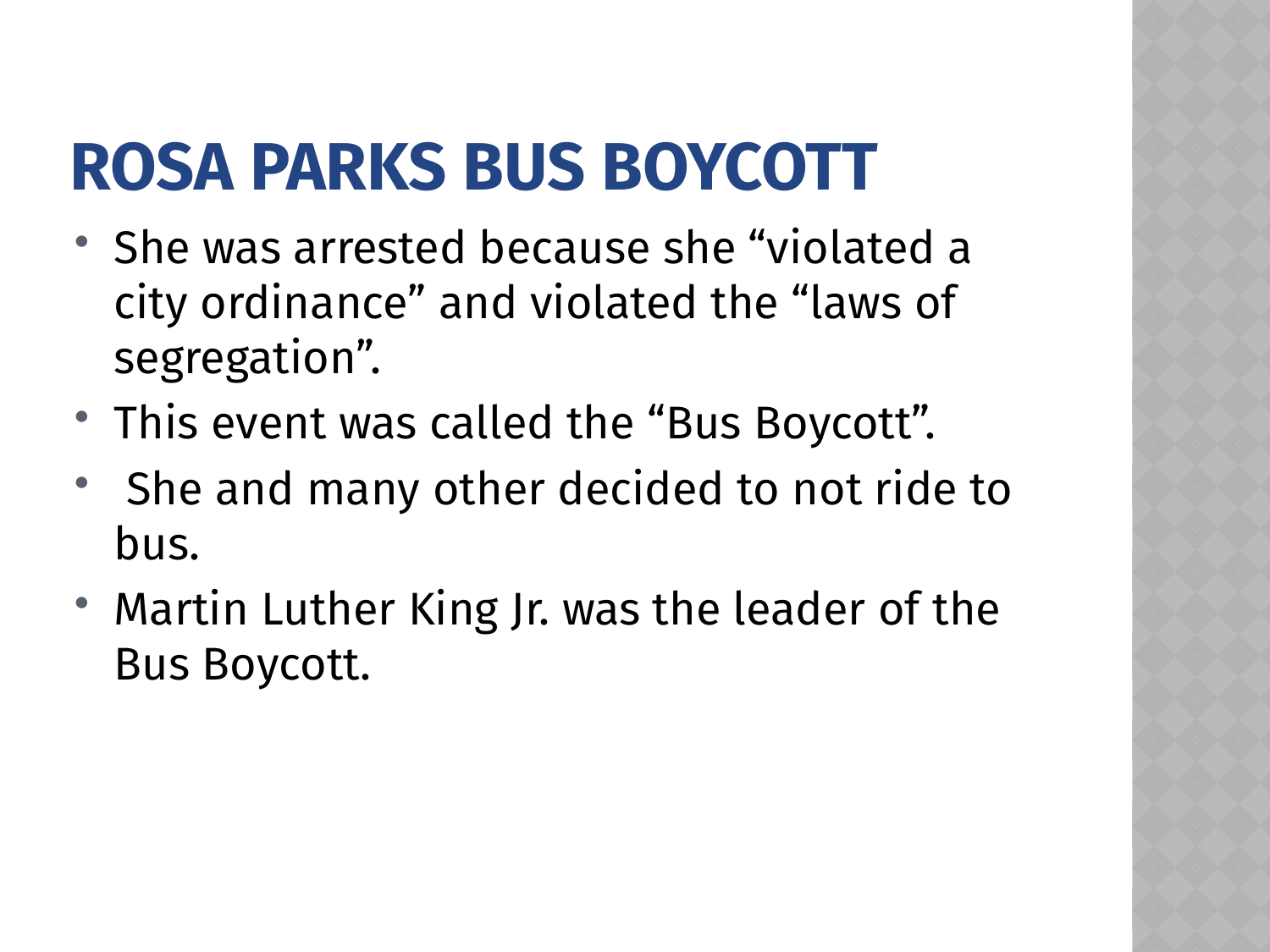

# Rosa parks bus boycott
She was arrested because she “violated a city ordinance” and violated the “laws of segregation”.
This event was called the “Bus Boycott”.
 She and many other decided to not ride to bus.
Martin Luther King Jr. was the leader of the Bus Boycott.